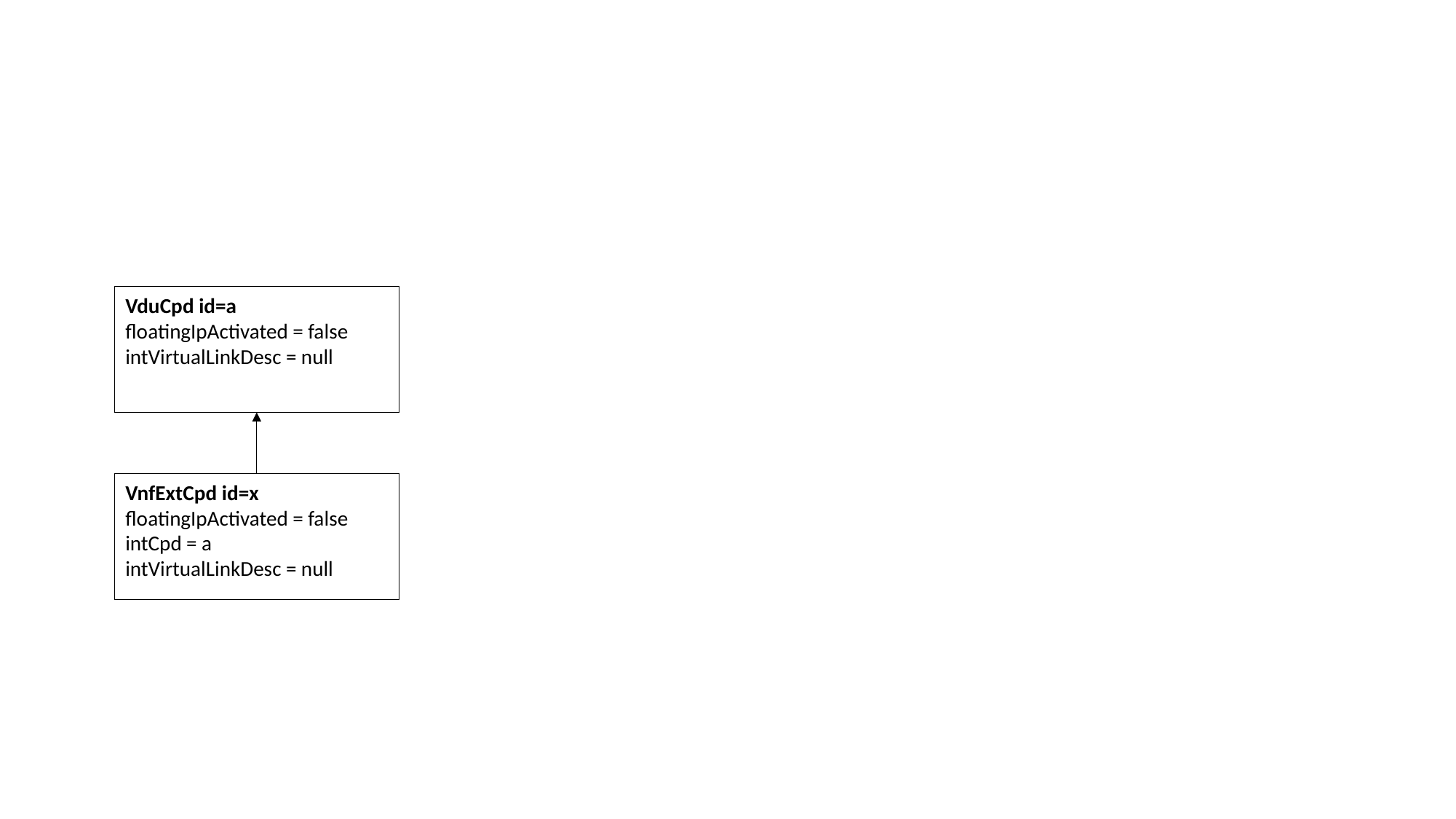

VduCpd id=a
floatingIpActivated = false
intVirtualLinkDesc = null
VnfExtCpd id=x
floatingIpActivated = false
intCpd = a
intVirtualLinkDesc = null